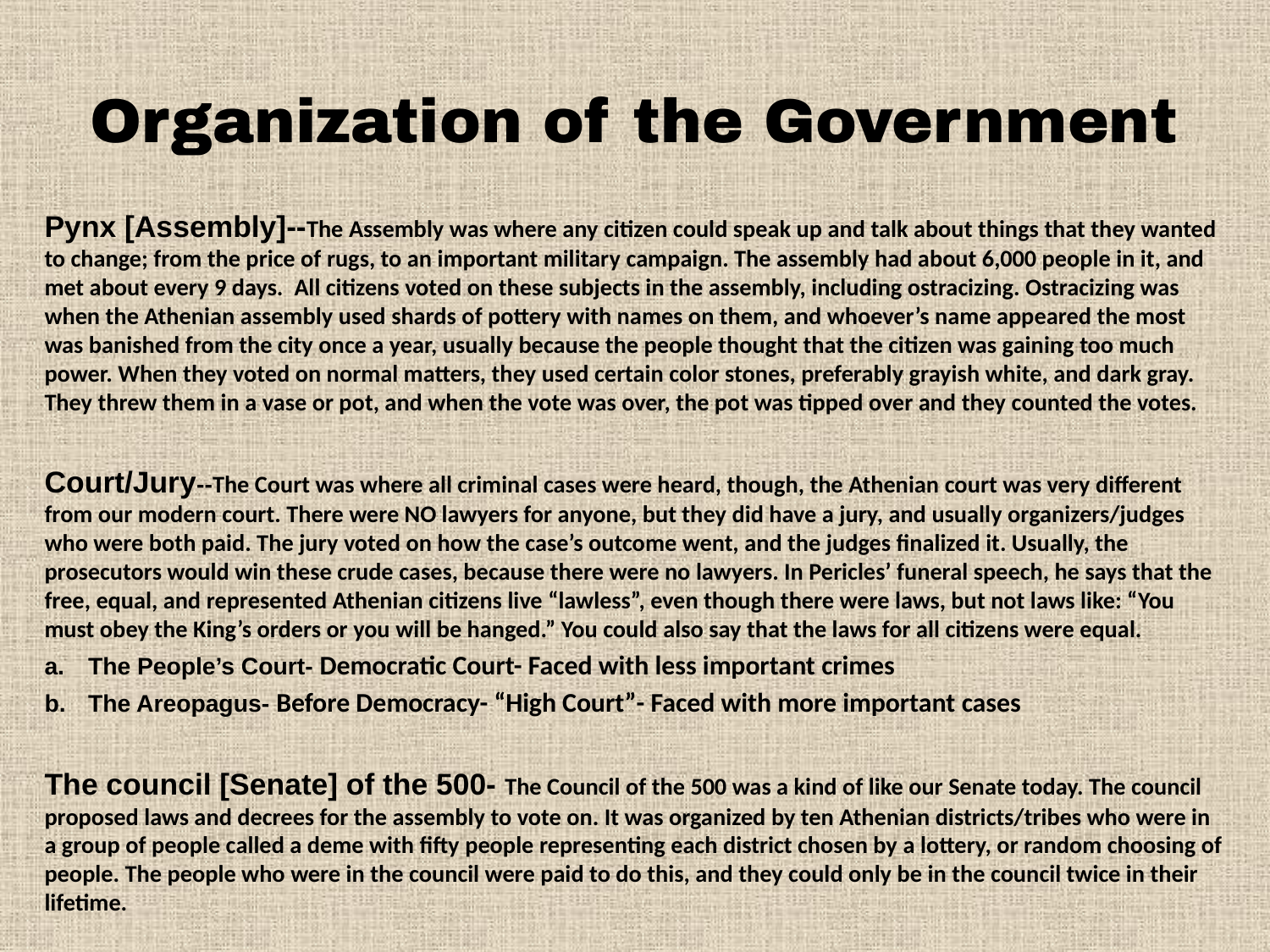

# Organization of the Government
Pynx [Assembly]--The Assembly was where any citizen could speak up and talk about things that they wanted to change; from the price of rugs, to an important military campaign. The assembly had about 6,000 people in it, and met about every 9 days.  All citizens voted on these subjects in the assembly, including ostracizing. Ostracizing was when the Athenian assembly used shards of pottery with names on them, and whoever’s name appeared the most was banished from the city once a year, usually because the people thought that the citizen was gaining too much power. When they voted on normal matters, they used certain color stones, preferably grayish white, and dark gray. They threw them in a vase or pot, and when the vote was over, the pot was tipped over and they counted the votes.

Court/Jury--The Court was where all criminal cases were heard, though, the Athenian court was very different from our modern court. There were NO lawyers for anyone, but they did have a jury, and usually organizers/judges who were both paid. The jury voted on how the case’s outcome went, and the judges finalized it. Usually, the prosecutors would win these crude cases, because there were no lawyers. In Pericles’ funeral speech, he says that the free, equal, and represented Athenian citizens live “lawless”, even though there were laws, but not laws like: “You must obey the King’s orders or you will be hanged.” You could also say that the laws for all citizens were equal.
The People’s Court- Democratic Court- Faced with less important crimes
The Areopagus- Before Democracy- “High Court”- Faced with more important cases

The council [Senate] of the 500- The Council of the 500 was a kind of like our Senate today. The council proposed laws and decrees for the assembly to vote on. It was organized by ten Athenian districts/tribes who were in a group of people called a deme with fifty people representing each district chosen by a lottery, or random choosing of people. The people who were in the council were paid to do this, and they could only be in the council twice in their lifetime.